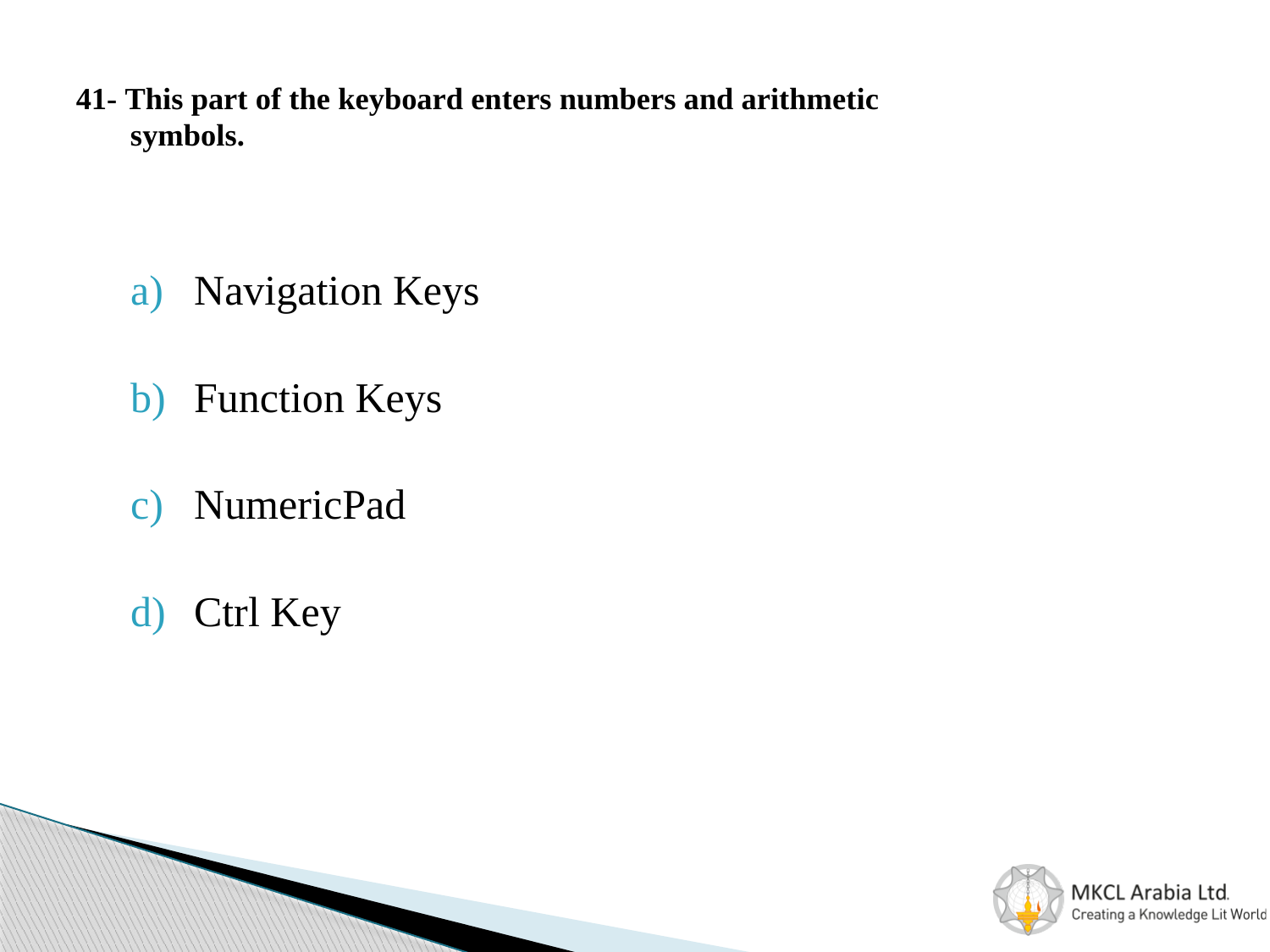

# 41- This part of the keyboard enters numbers and arithmetic symbols.
Navigation Keys
Function Keys
NumericPad
Ctrl Key